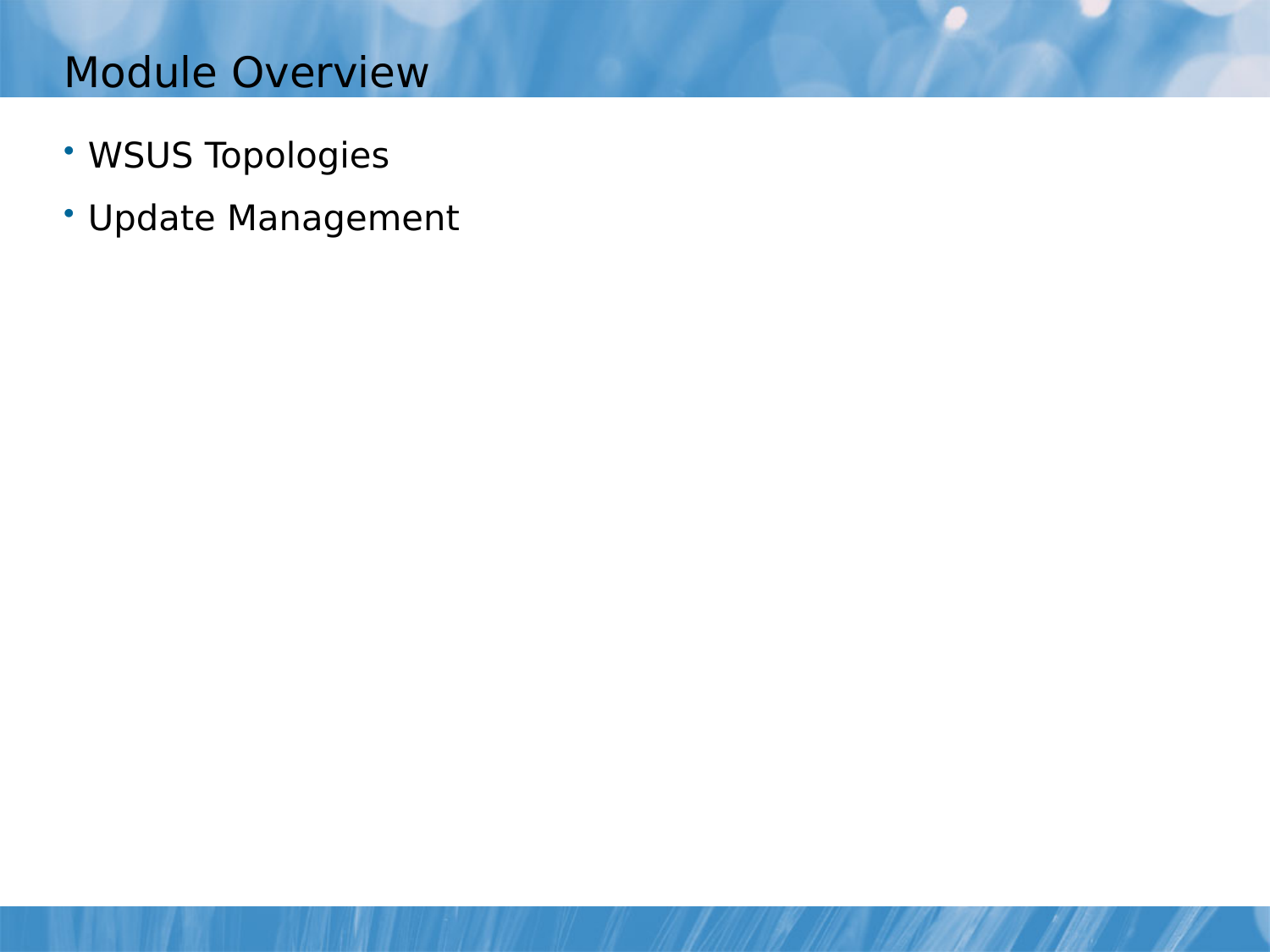

# Module Overview
WSUS Topologies
Update Management